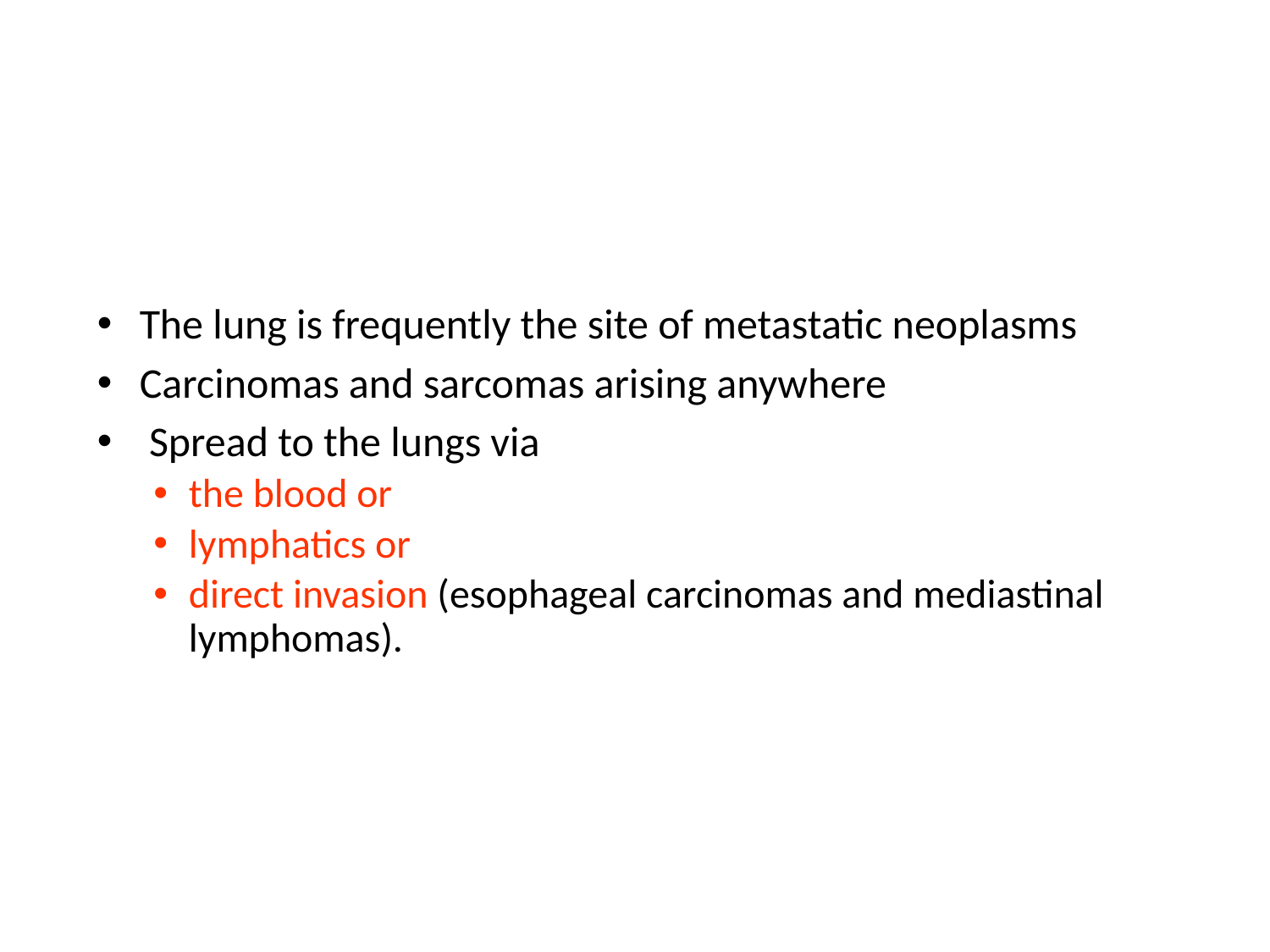

The lung is frequently the site of metastatic neoplasms
Carcinomas and sarcomas arising anywhere
 Spread to the lungs via
the blood or
lymphatics or
direct invasion (esophageal carcinomas and mediastinal lymphomas).